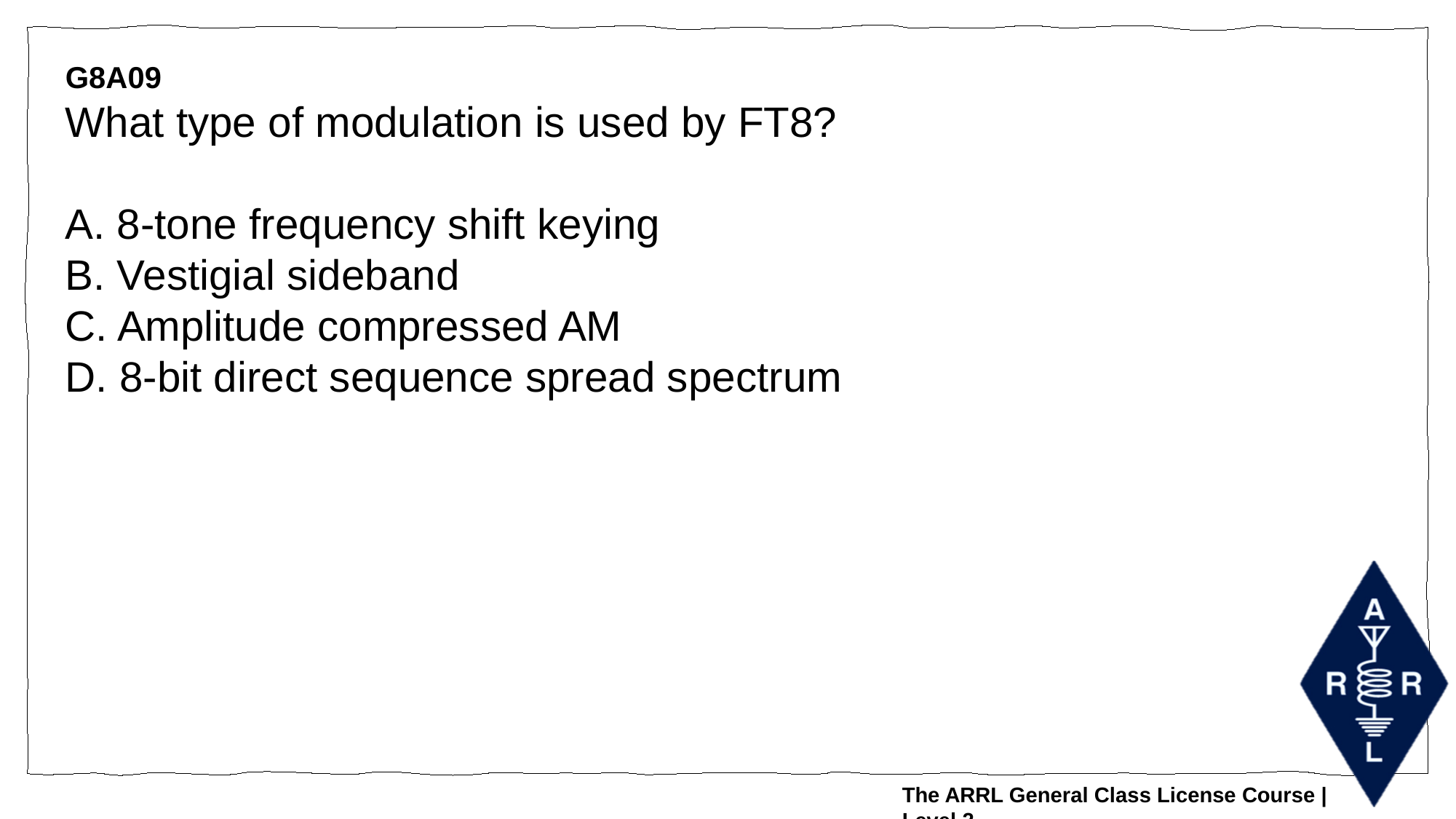

G8A09
What type of modulation is used by FT8?

A. 8-tone frequency shift keying
B. Vestigial sideband
C. Amplitude compressed AM
D. 8-bit direct sequence spread spectrum